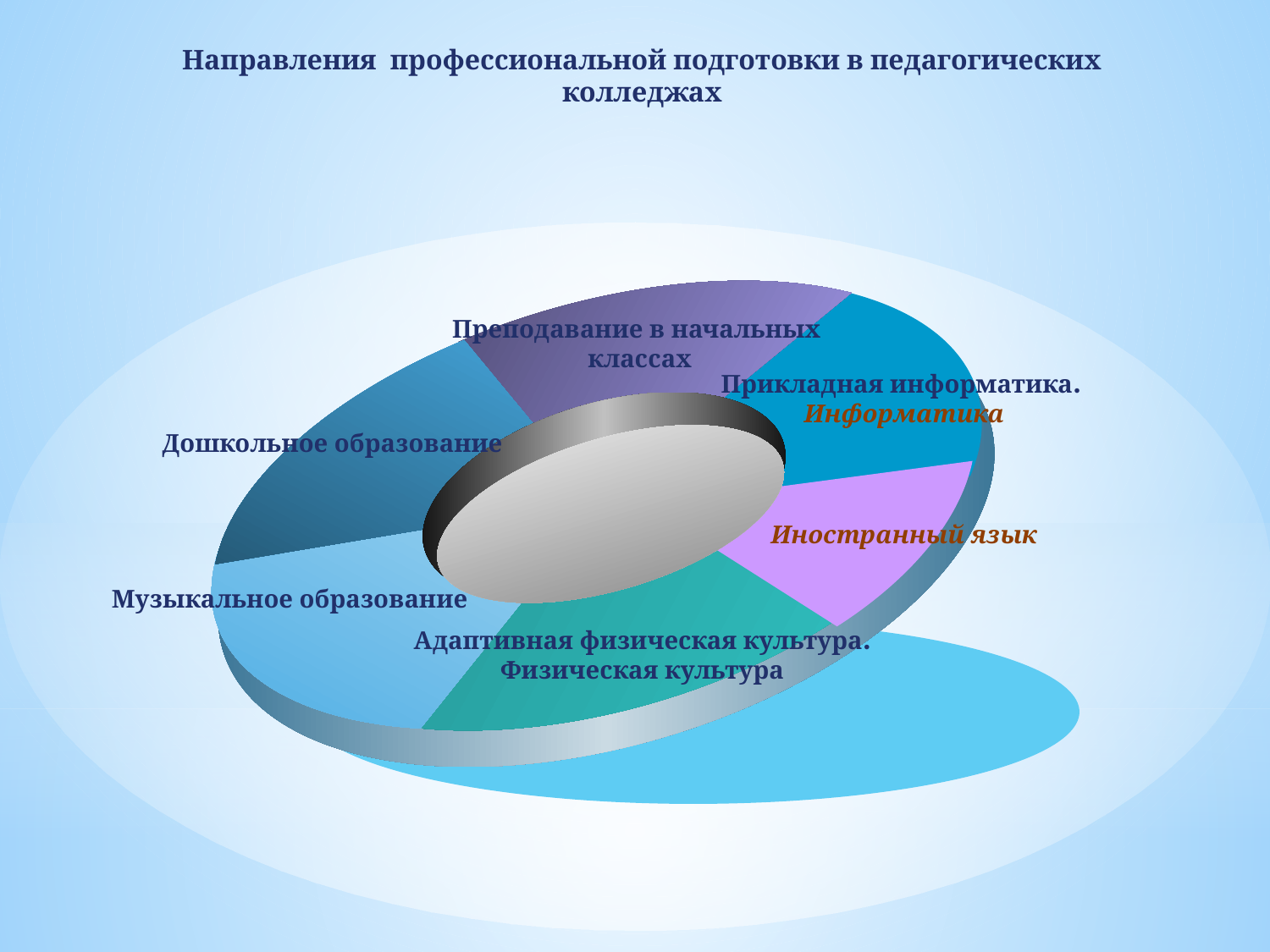

# Направления  профессиональной подготовки в педагогических колледжах

Преподавание в начальных
классах

Прикладная информатика.
Информатика

Дошкольное образование

Иностранный язык
Музыкальное образование
Адаптивная физическая культура.
Физическая культура